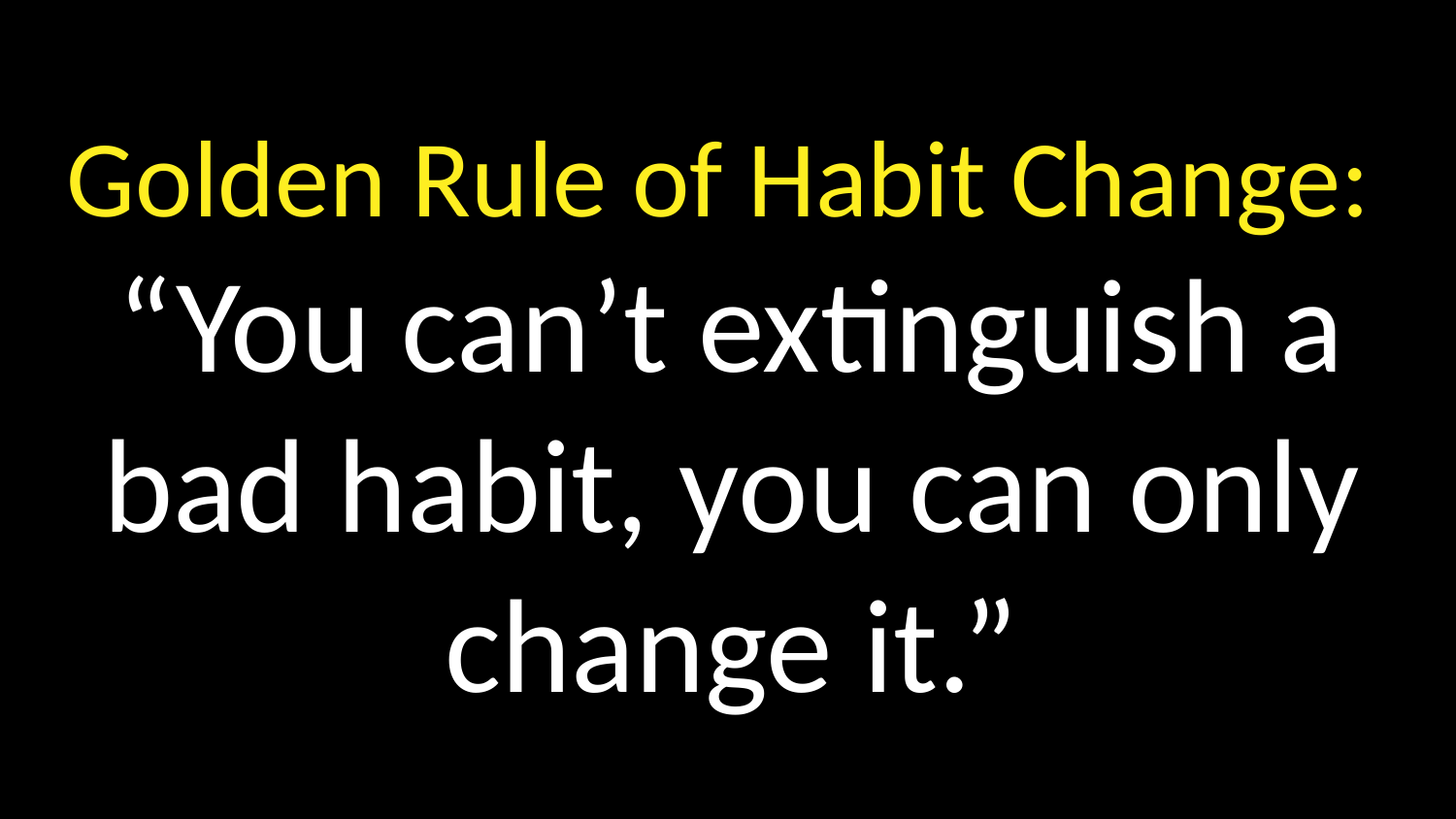

Golden Rule of Habit Change:  “You can’t extinguish a bad habit, you can only change it.”